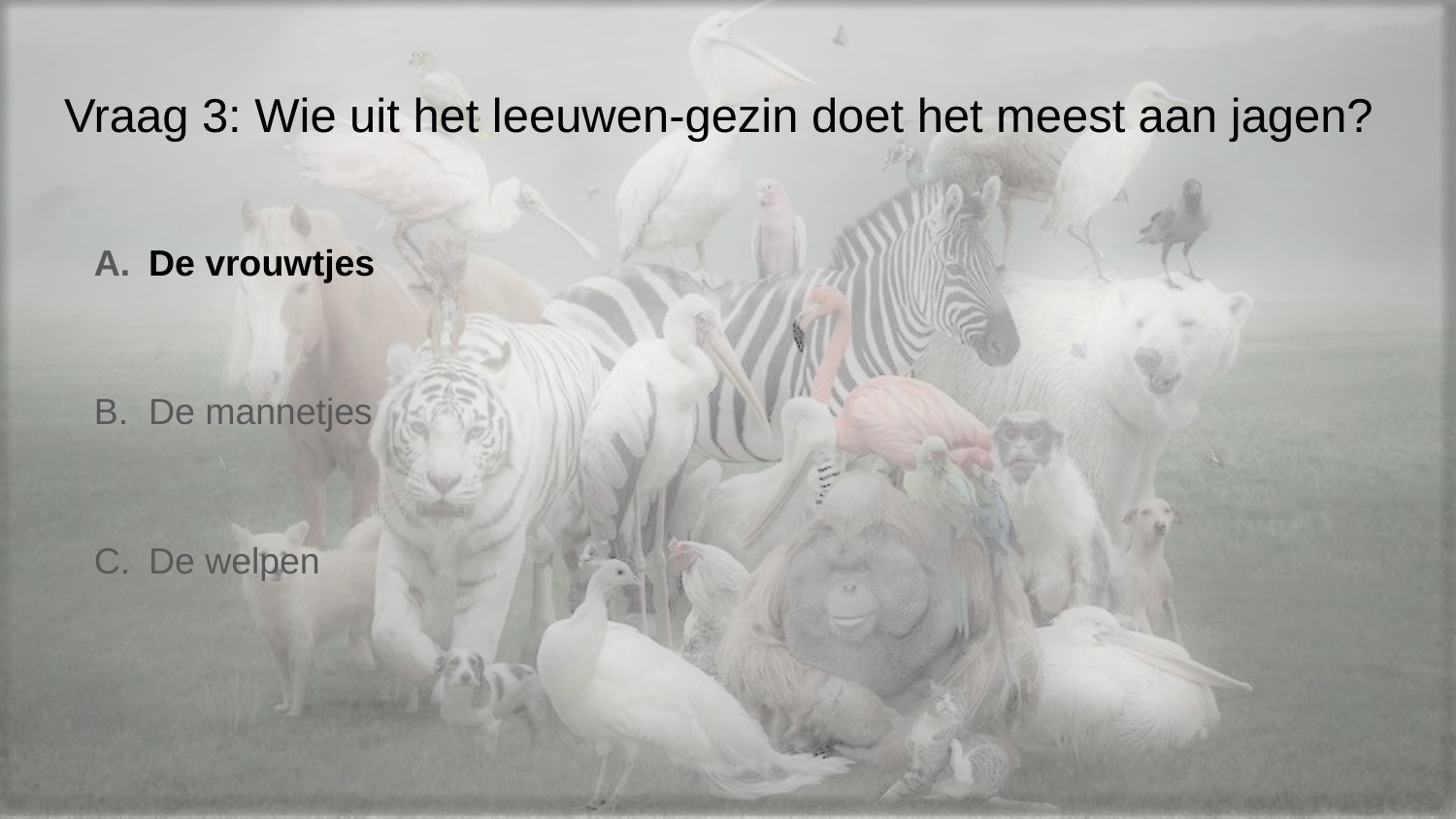

# Vraag 3: Wie uit het leeuwen-gezin doet het meest aan jagen?
De vrouwtjes

De mannetjes

De welpen